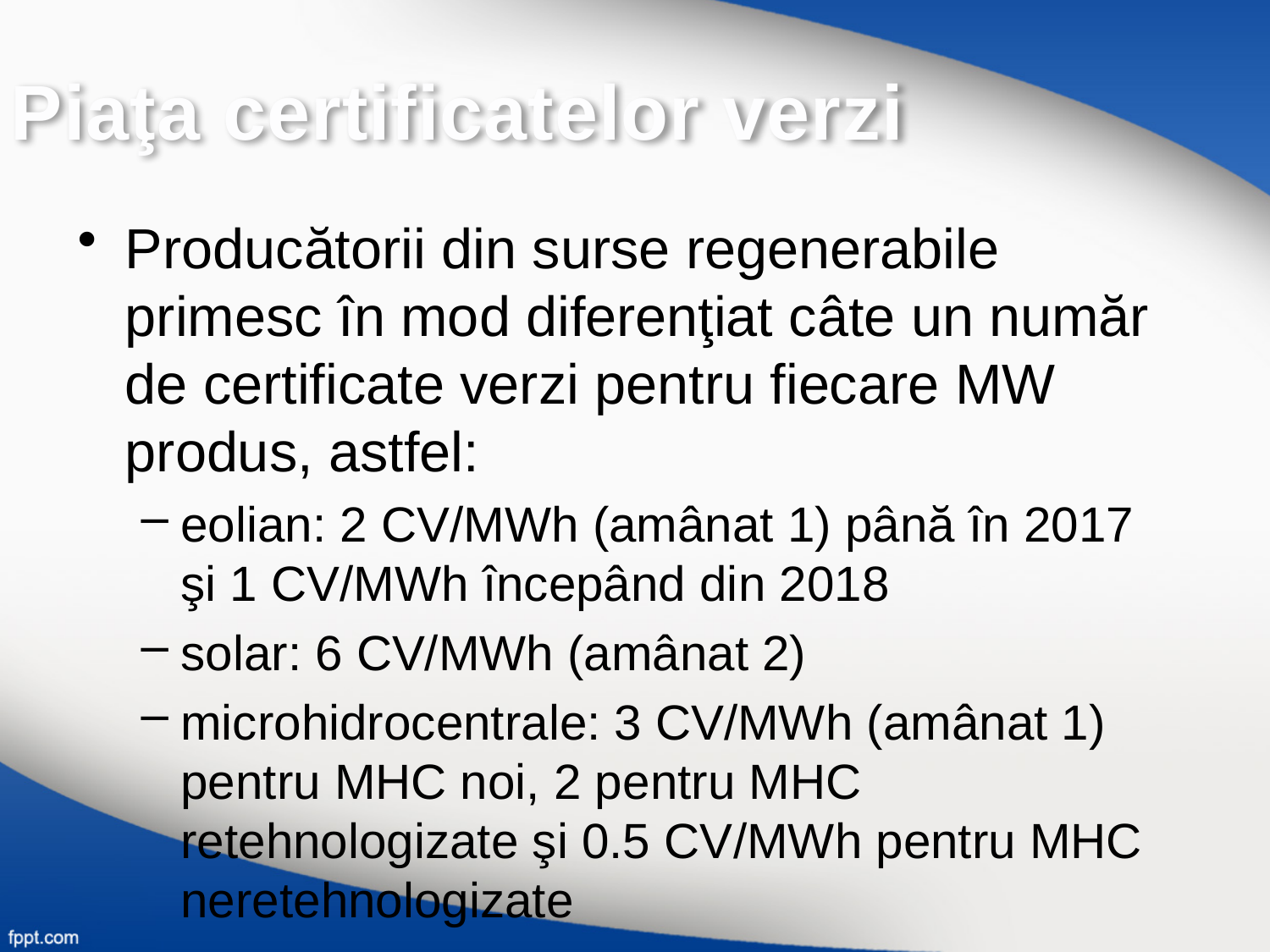

Piaţa certificatelor verzi
Producătorii din surse regenerabile primesc în mod diferenţiat câte un număr de certificate verzi pentru fiecare MW produs, astfel:
eolian: 2 CV/MWh (amânat 1) până în 2017 şi 1 CV/MWh începând din 2018
solar: 6 CV/MWh (amânat 2)
microhidrocentrale: 3 CV/MWh (amânat 1) pentru MHC noi, 2 pentru MHC retehnologizate şi 0.5 CV/MWh pentru MHC neretehnologizate
restul: 3 CV/ MWh